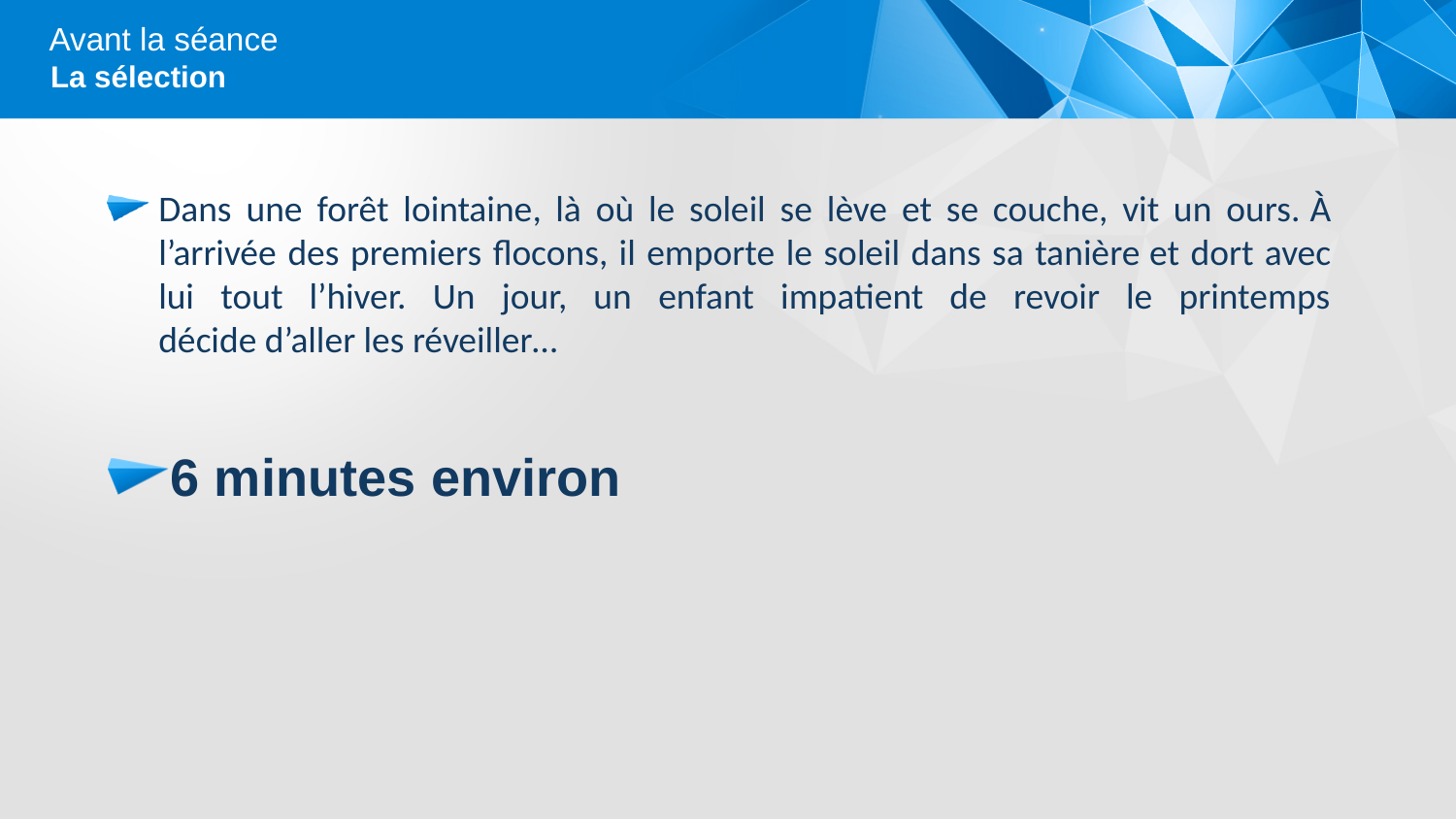

# Avant la séance
La sélection
Dans une forêt lointaine, là où le soleil se lève et se couche, vit un ours. À l’arrivée des premiers flocons, il emporte le soleil dans sa tanière et dort avec lui tout l’hiver. Un jour, un enfant impatient de revoir le printemps décide d’aller les réveiller…

6 minutes environ